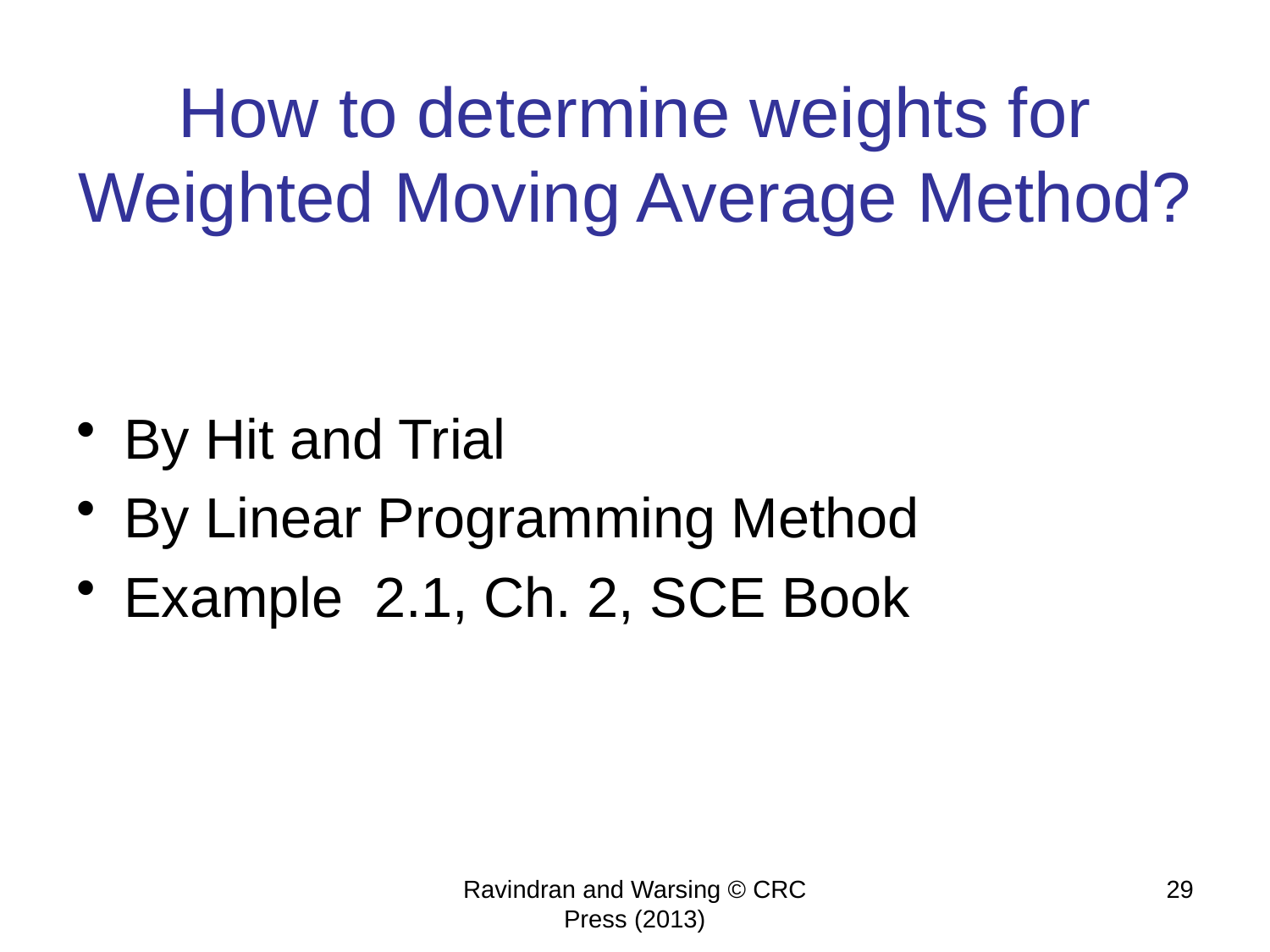

# How to determine weights for Weighted Moving Average Method?

By Hit and Trial
By Linear Programming Method
Example  2.1, Ch. 2, SCE Book
Ravindran and Warsing © CRC Press (2013)
29